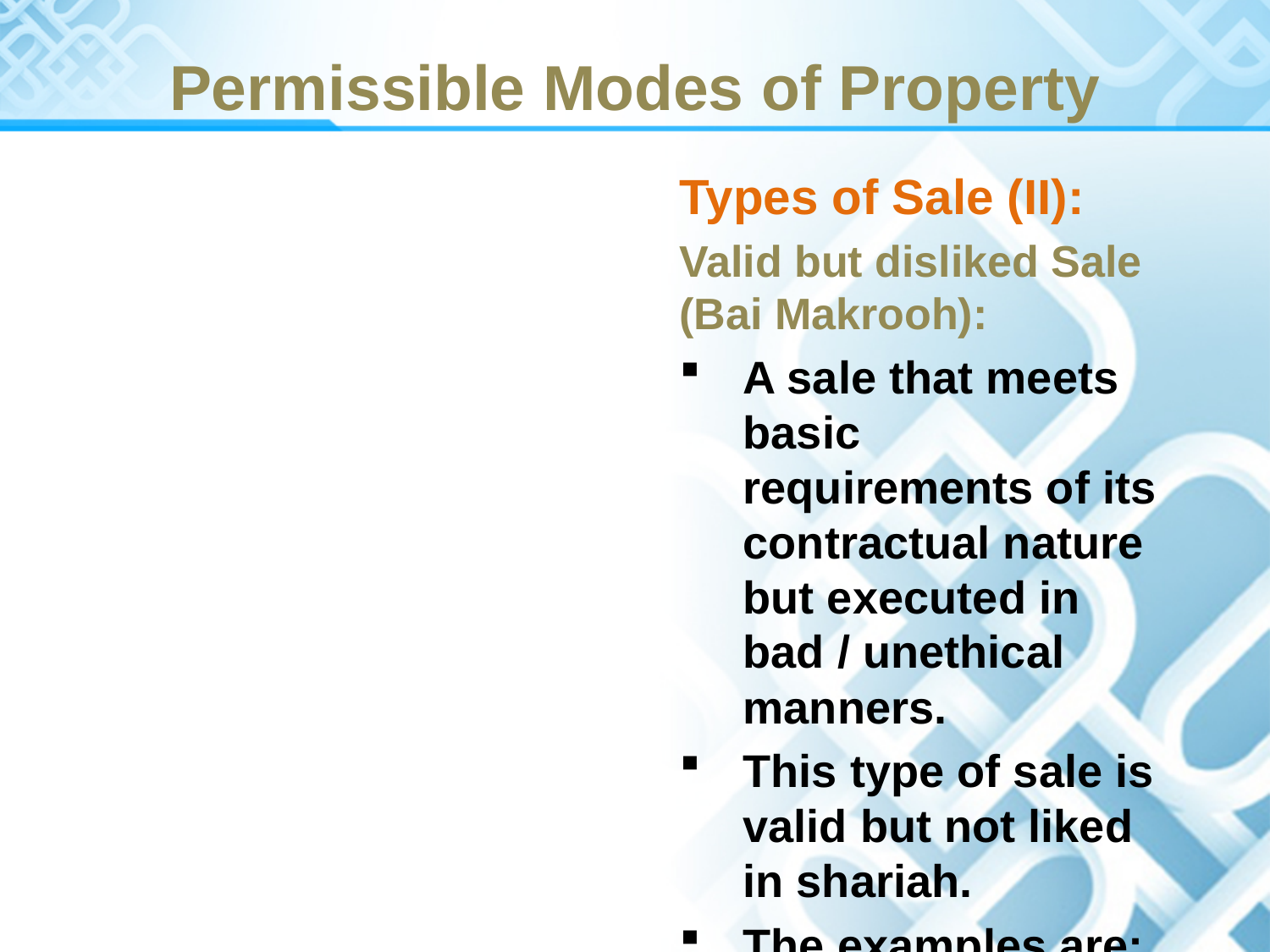

Permissible Modes of Property
Types of Sale (II):
Valid but disliked Sale (Bai Makrooh):
A sale that meets basic requirements of its contractual nature but executed in bad / unethical manners.
This type of sale is valid but not liked in shariah.
The examples are: